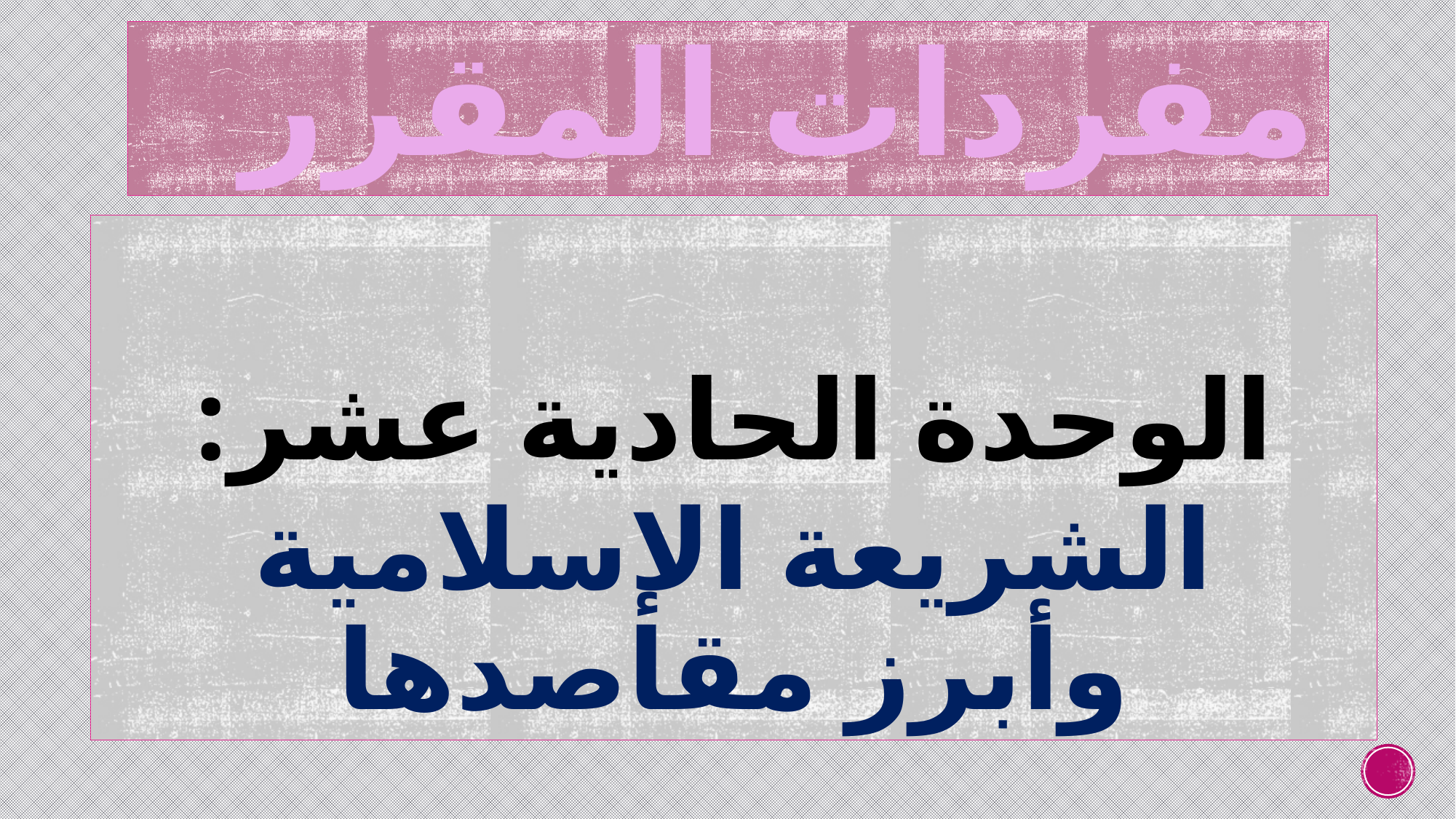

# مفردات المقرر

الوحدة الحادية عشر:
الشريعة الإسلامية وأبرز مقاصدها